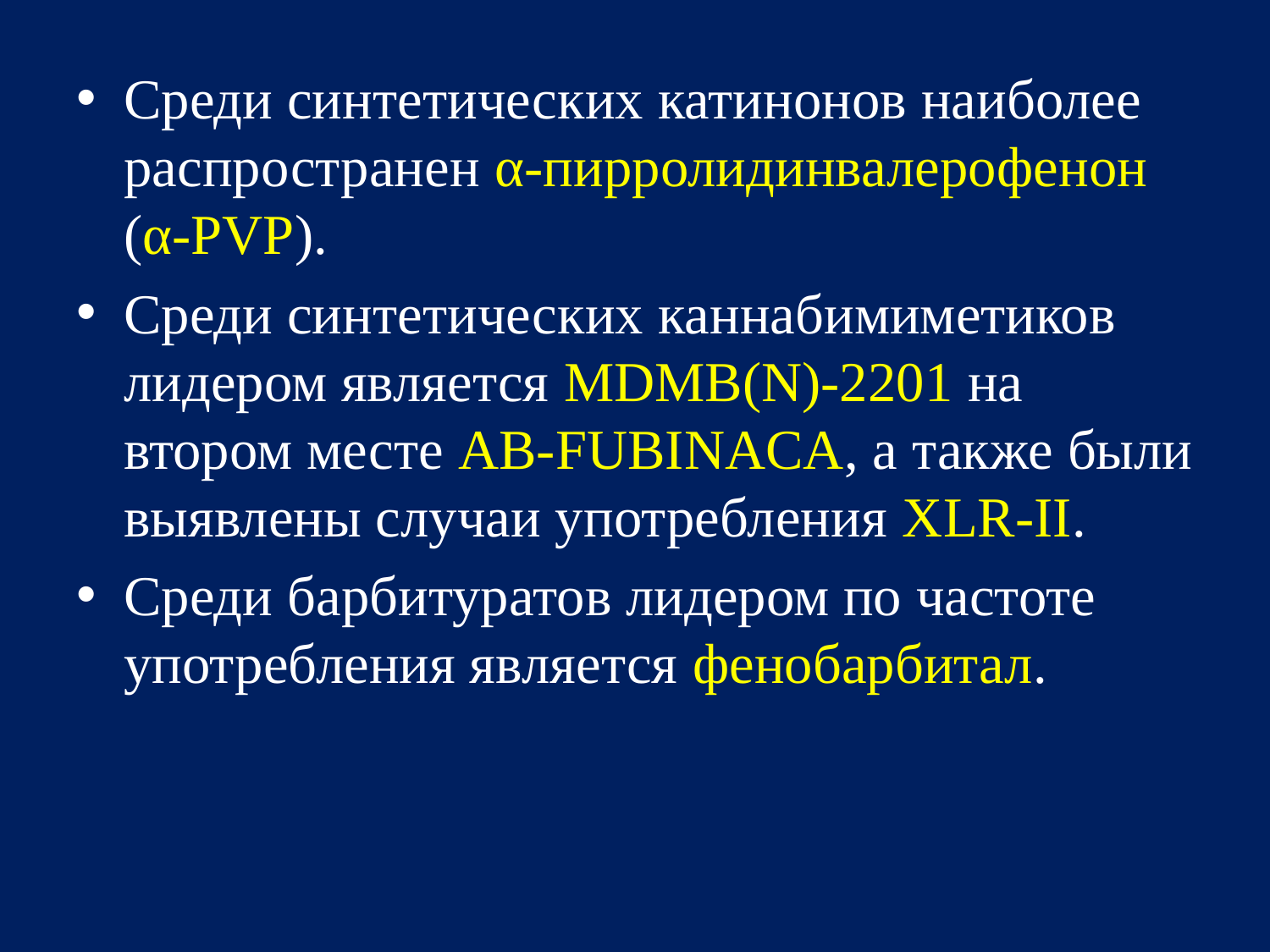

Среди синтетических катинонов наиболее распространен α-пирролидинвалерофенон (α-PVP).
Среди синтетических каннабимиметиков лидером является MDMB(N)-2201 на втором месте AB-FUBINACA, а также были выявлены случаи употребления XLR-II.
Среди барбитуратов лидером по частоте употребления является фенобарбитал.